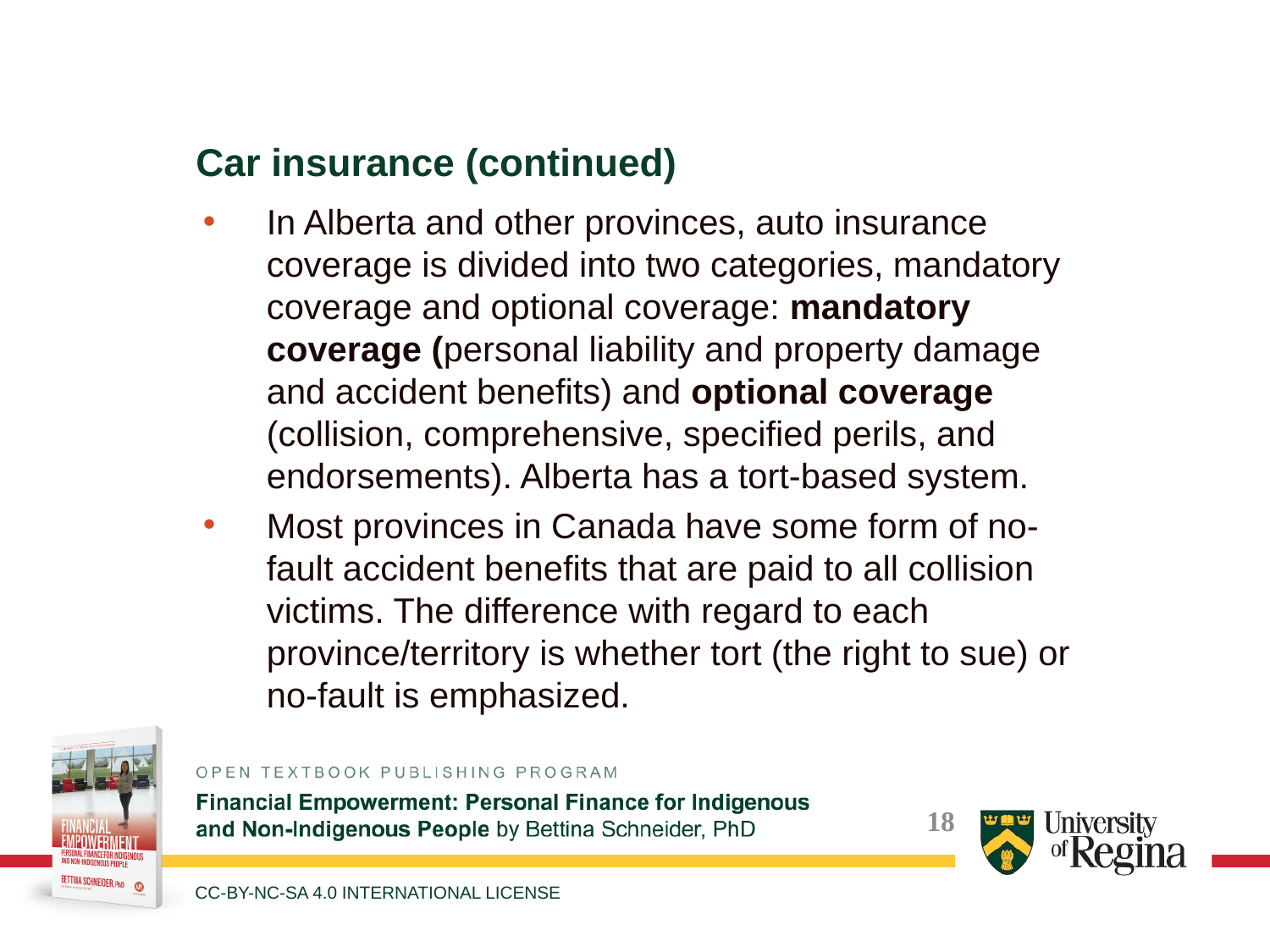

Car insurance (continued)
In Alberta and other provinces, auto insurance coverage is divided into two categories, mandatory coverage and optional coverage: mandatory coverage (personal liability and property damage and accident benefits) and optional coverage  (collision, comprehensive, specified perils, and endorsements). Alberta has a tort-based system.
Most provinces in Canada have some form of no-fault accident benefits that are paid to all collision victims. The difference with regard to each province/territory is whether tort (the right to sue) or no-fault is emphasized.
CC-BY-NC-SA 4.0 INTERNATIONAL LICENSE